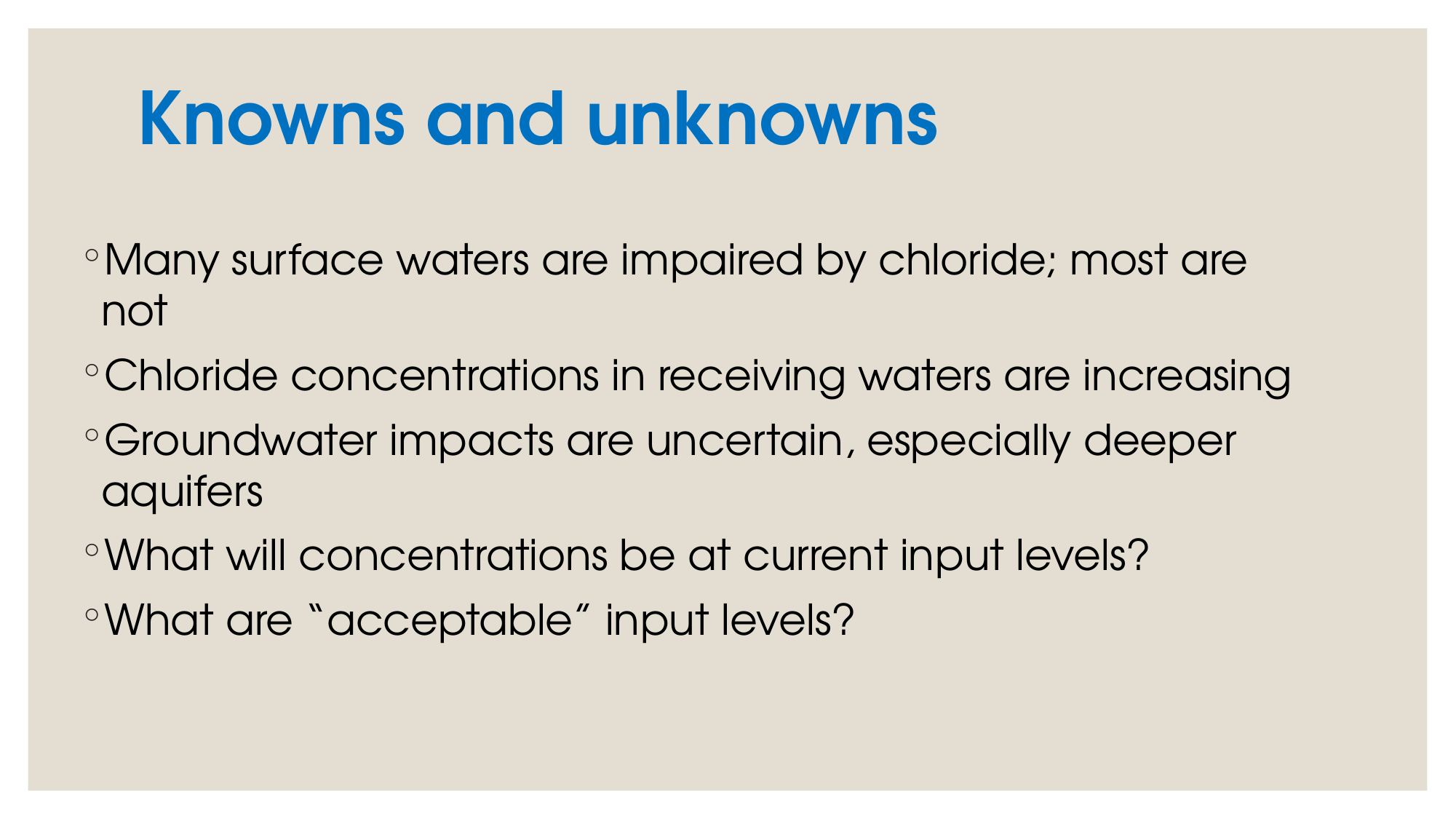

# Knowns and unknowns
Many surface waters are impaired by chloride; most are not
Chloride concentrations in receiving waters are increasing
Groundwater impacts are uncertain, especially deeper aquifers
What will concentrations be at current input levels?
What are “acceptable” input levels?